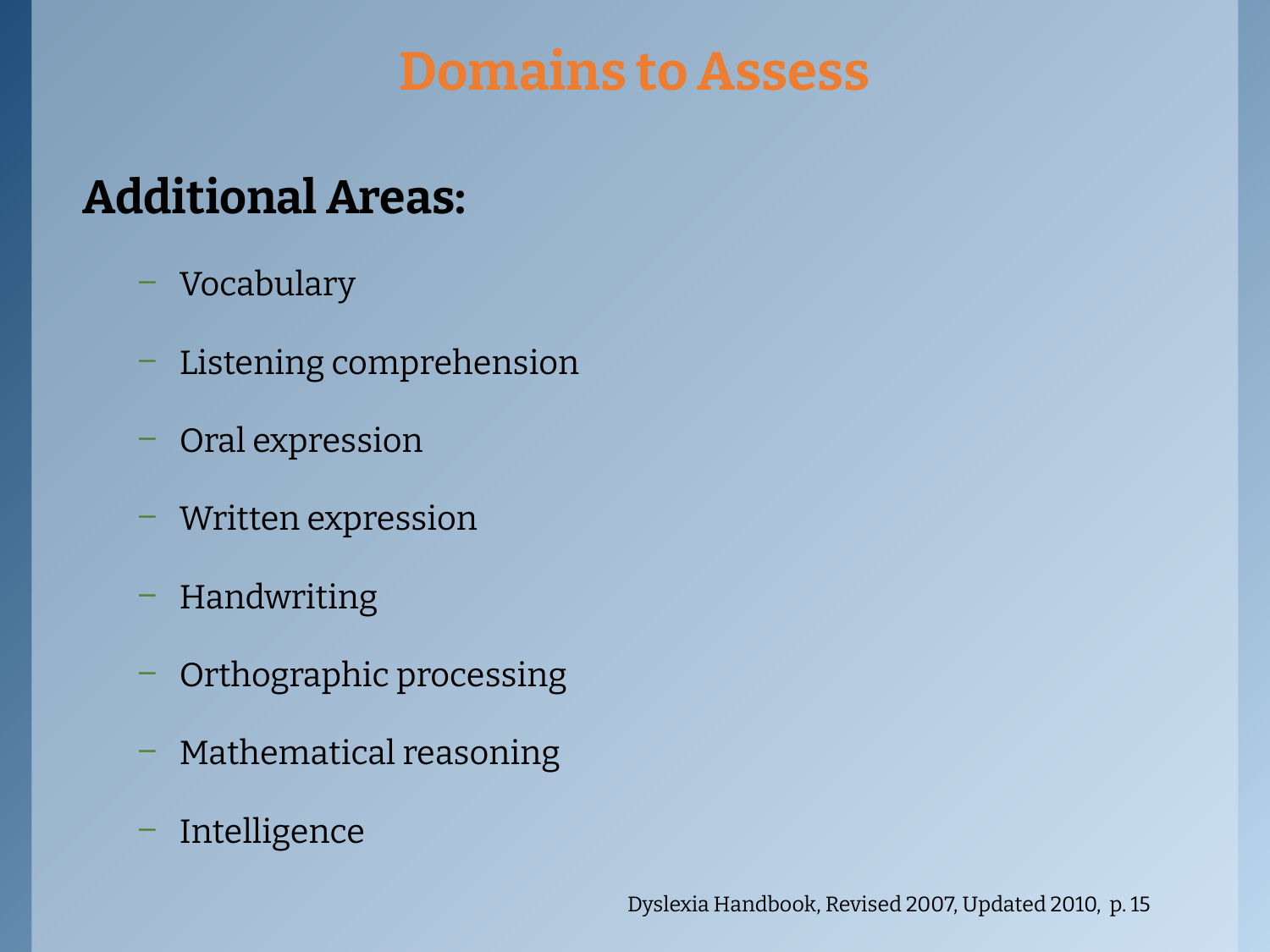

# Domains to Assess
Additional Areas:
Vocabulary
Listening comprehension
Oral expression
Written expression
Handwriting
Orthographic processing
Mathematical reasoning
Intelligence
Dyslexia Handbook, Revised 2007, Updated 2010,  p. 15